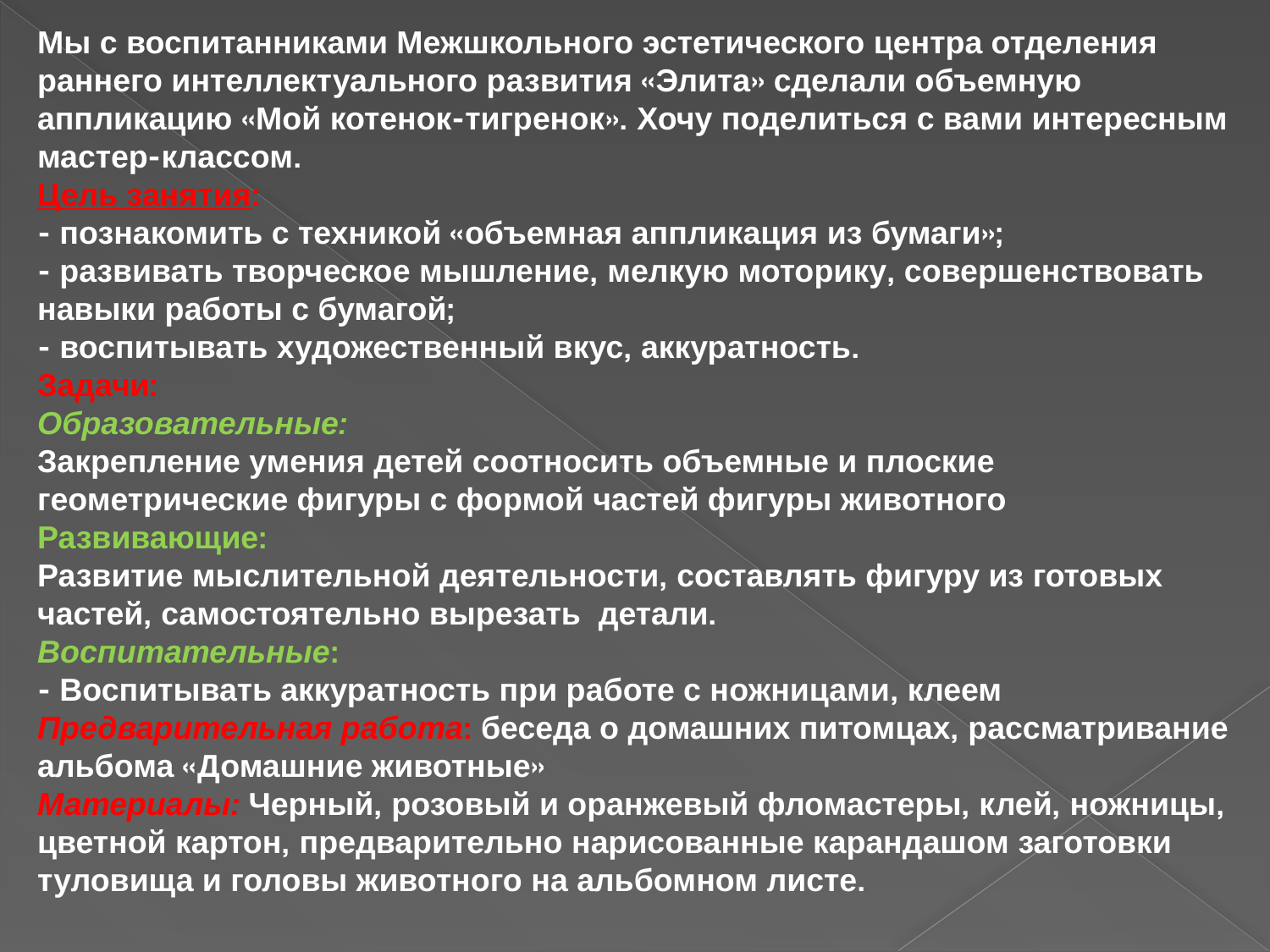

Мы с воспитанниками Межшкольного эстетического центра отделения раннего интеллектуального развития «Элита» сделали объемную аппликацию «Мой котенок-тигренок». Хочу поделиться с вами интересным мастер-классом.
Цель занятия:
- познакомить с техникой «объемная аппликация из бумаги»;
- развивать творческое мышление, мелкую моторику, совершенствовать навыки работы с бумагой;
- воспитывать художественный вкус, аккуратность.
Задачи:
Образовательные:
Закрепление умения детей соотносить объемные и плоские геометрические фигуры с формой частей фигуры животного
Развивающие:
Развитие мыслительной деятельности, составлять фигуру из готовых частей, самостоятельно вырезать  детали.
Воспитательные:
- Воспитывать аккуратность при работе с ножницами, клеем
Предварительная работа: беседа о домашних питомцах, рассматривание альбома «Домашние животные»
Материалы: Черный, розовый и оранжевый фломастеры, клей, ножницы, цветной картон, предварительно нарисованные карандашом заготовки туловища и головы животного на альбомном листе.